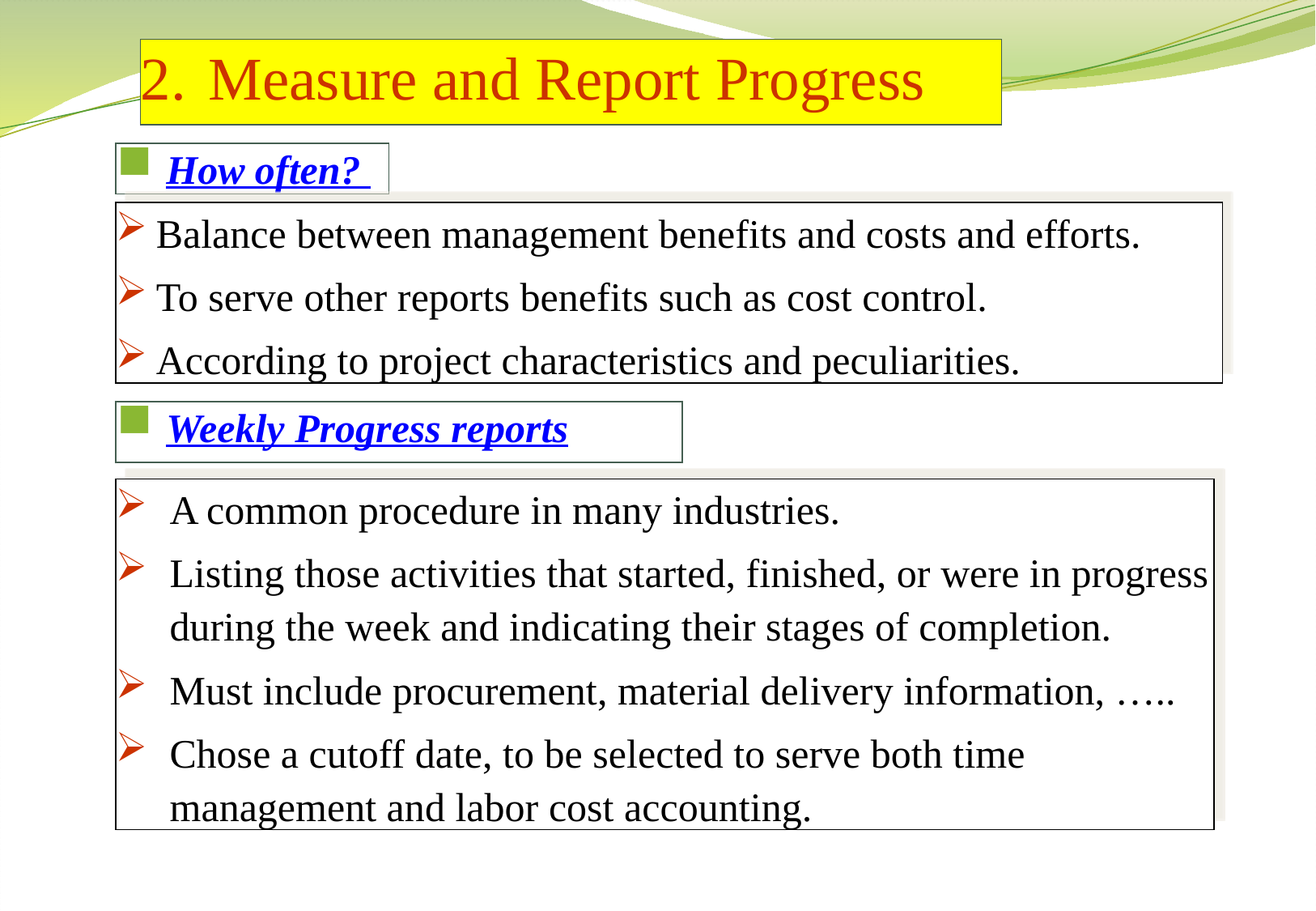

Measure and Report Progress
How often?
Balance between management benefits and costs and efforts.
To serve other reports benefits such as cost control.
According to project characteristics and peculiarities.
Weekly Progress reports
A common procedure in many industries.
Listing those activities that started, finished, or were in progress during the week and indicating their stages of completion.
Must include procurement, material delivery information, …..
Chose a cutoff date, to be selected to serve both time management and labor cost accounting.